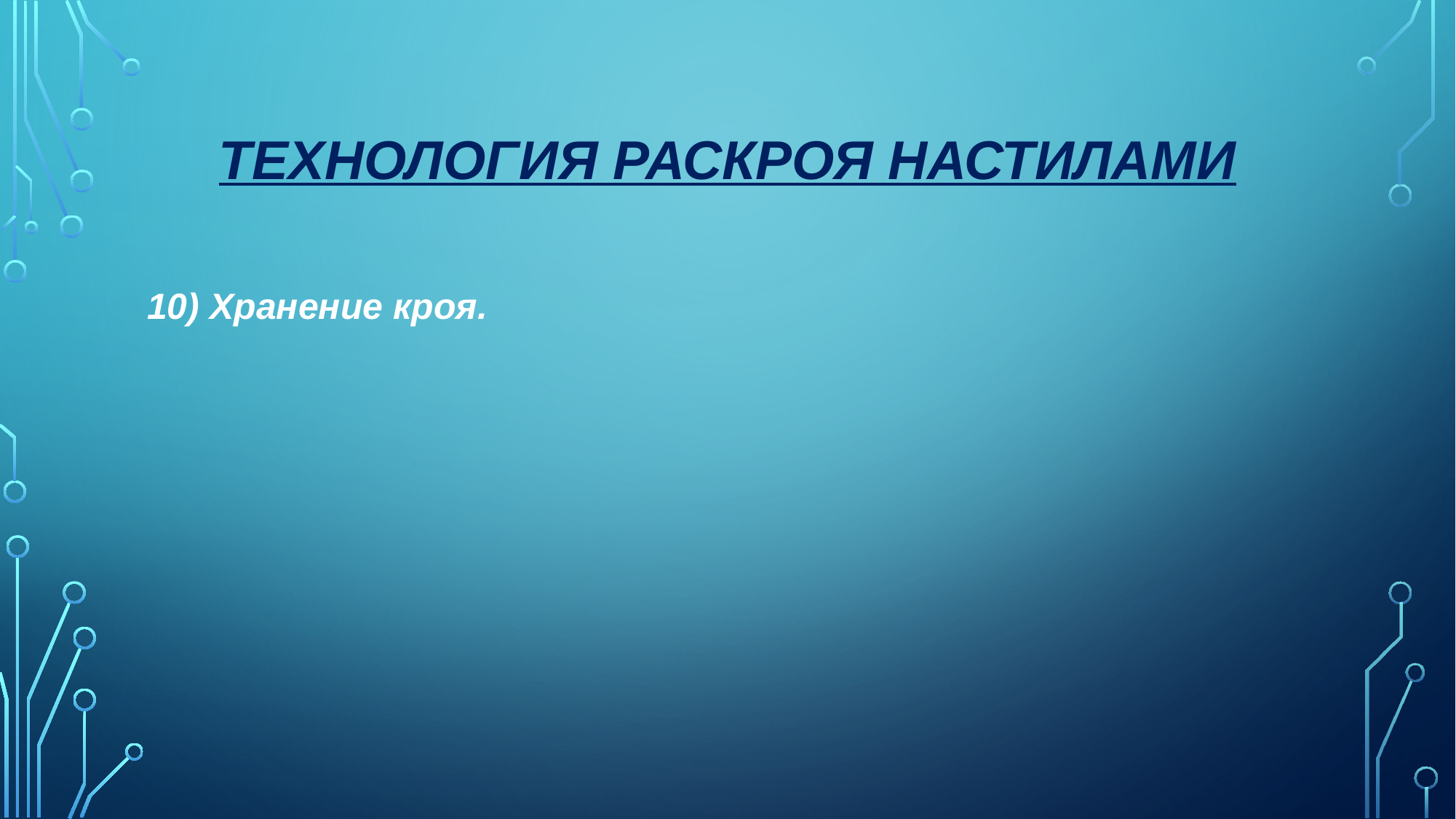

# Технология раскроя настилами
10) Хранение кроя.